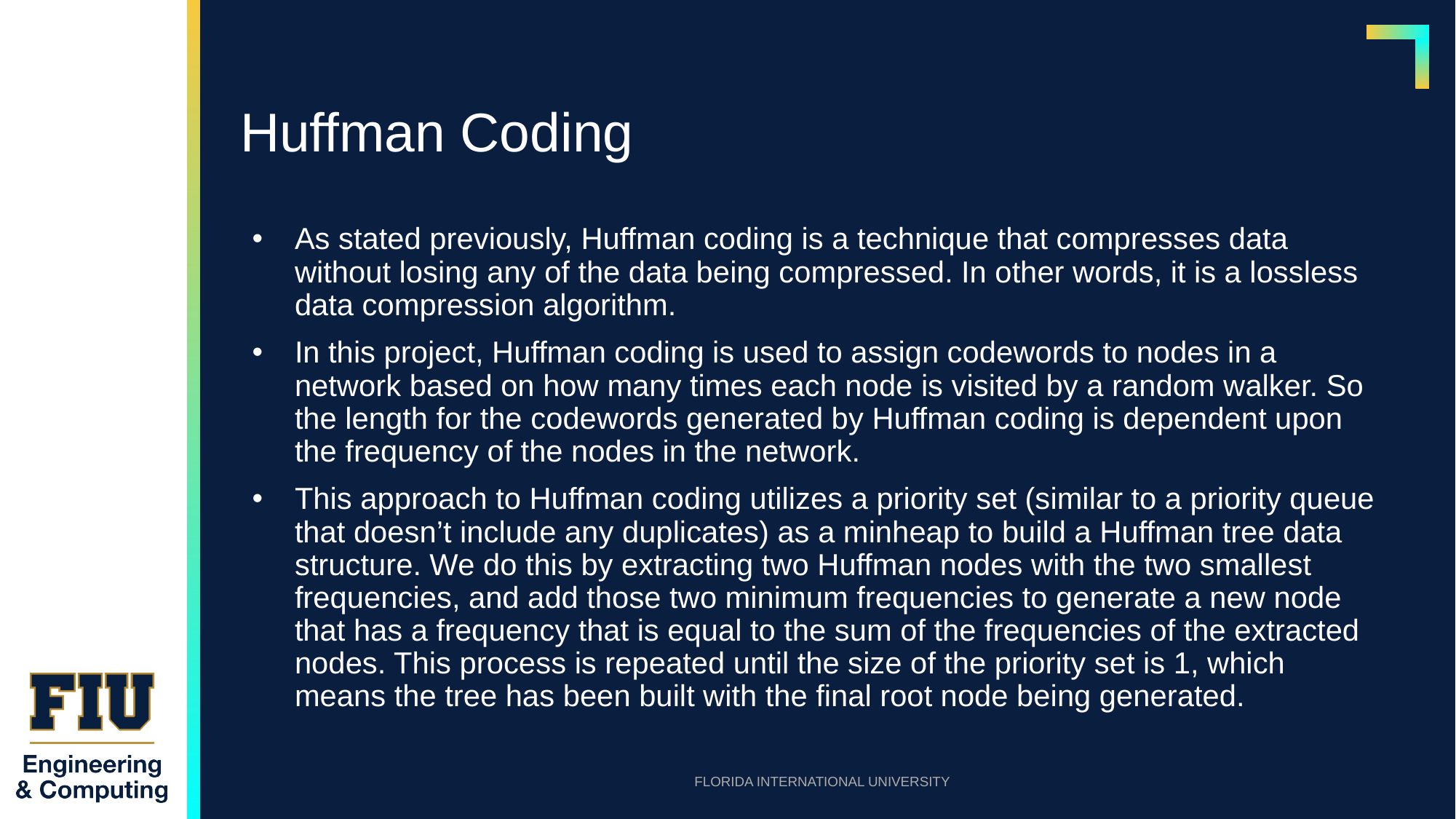

# Huffman Coding
As stated previously, Huffman coding is a technique that compresses data without losing any of the data being compressed. In other words, it is a lossless data compression algorithm.
In this project, Huffman coding is used to assign codewords to nodes in a network based on how many times each node is visited by a random walker. So the length for the codewords generated by Huffman coding is dependent upon the frequency of the nodes in the network.
This approach to Huffman coding utilizes a priority set (similar to a priority queue that doesn’t include any duplicates) as a minheap to build a Huffman tree data structure. We do this by extracting two Huffman nodes with the two smallest frequencies, and add those two minimum frequencies to generate a new node that has a frequency that is equal to the sum of the frequencies of the extracted nodes. This process is repeated until the size of the priority set is 1, which means the tree has been built with the final root node being generated.